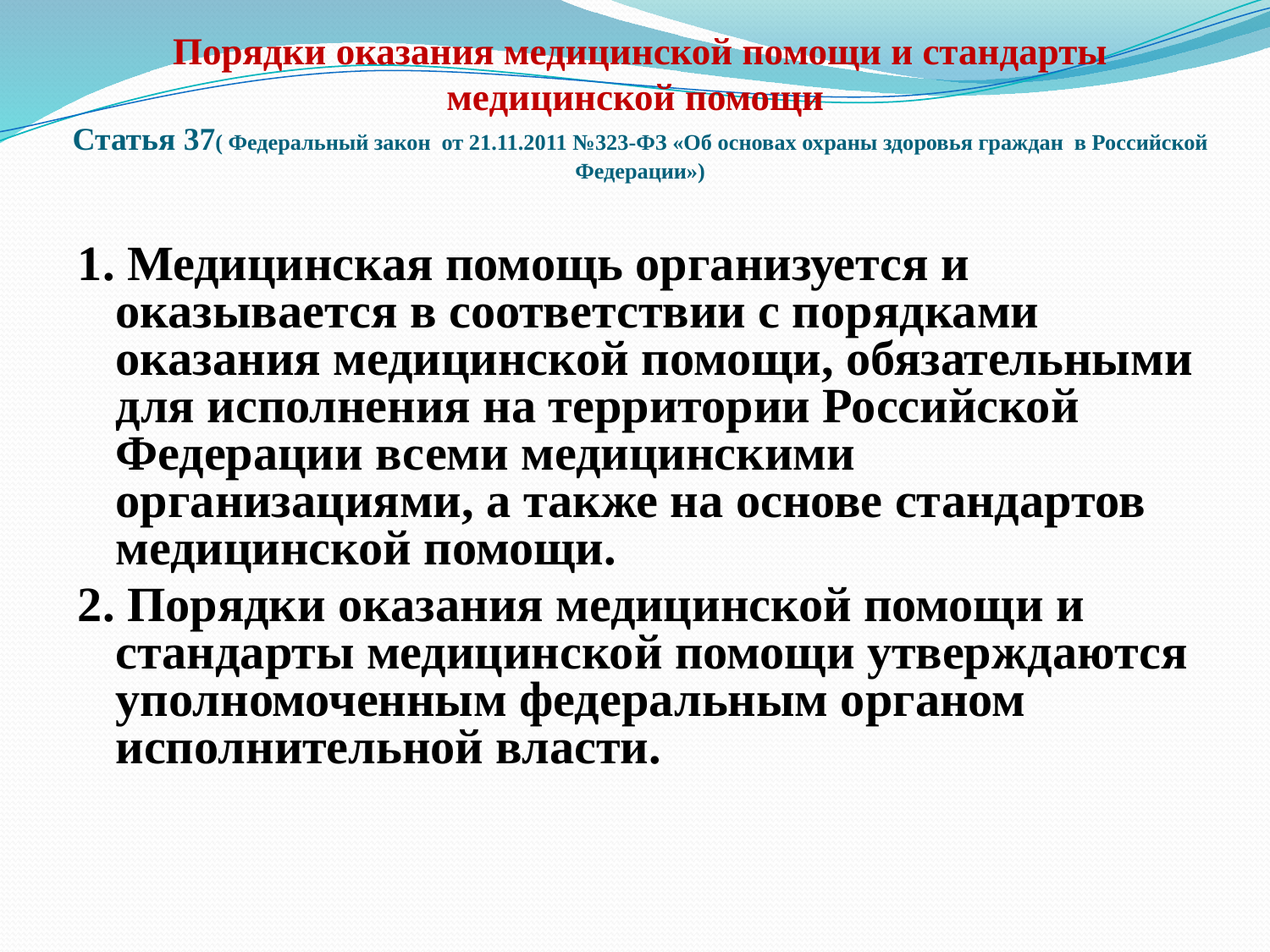

# Порядки оказания медицинской помощи и стандарты медицинской помощи Статья 37( Федеральный закон  от 21.11.2011 №323-ФЗ «Об основах охраны здоровья граждан  в Российской Федерации»)
1. Медицинская помощь организуется и оказывается в соответствии с порядками оказания медицинской помощи, обязательными для исполнения на территории Российской Федерации всеми медицинскими организациями, а также на основе стандартов медицинской помощи.
2. Порядки оказания медицинской помощи и стандарты медицинской помощи утверждаются уполномоченным федеральным органом исполнительной власти.